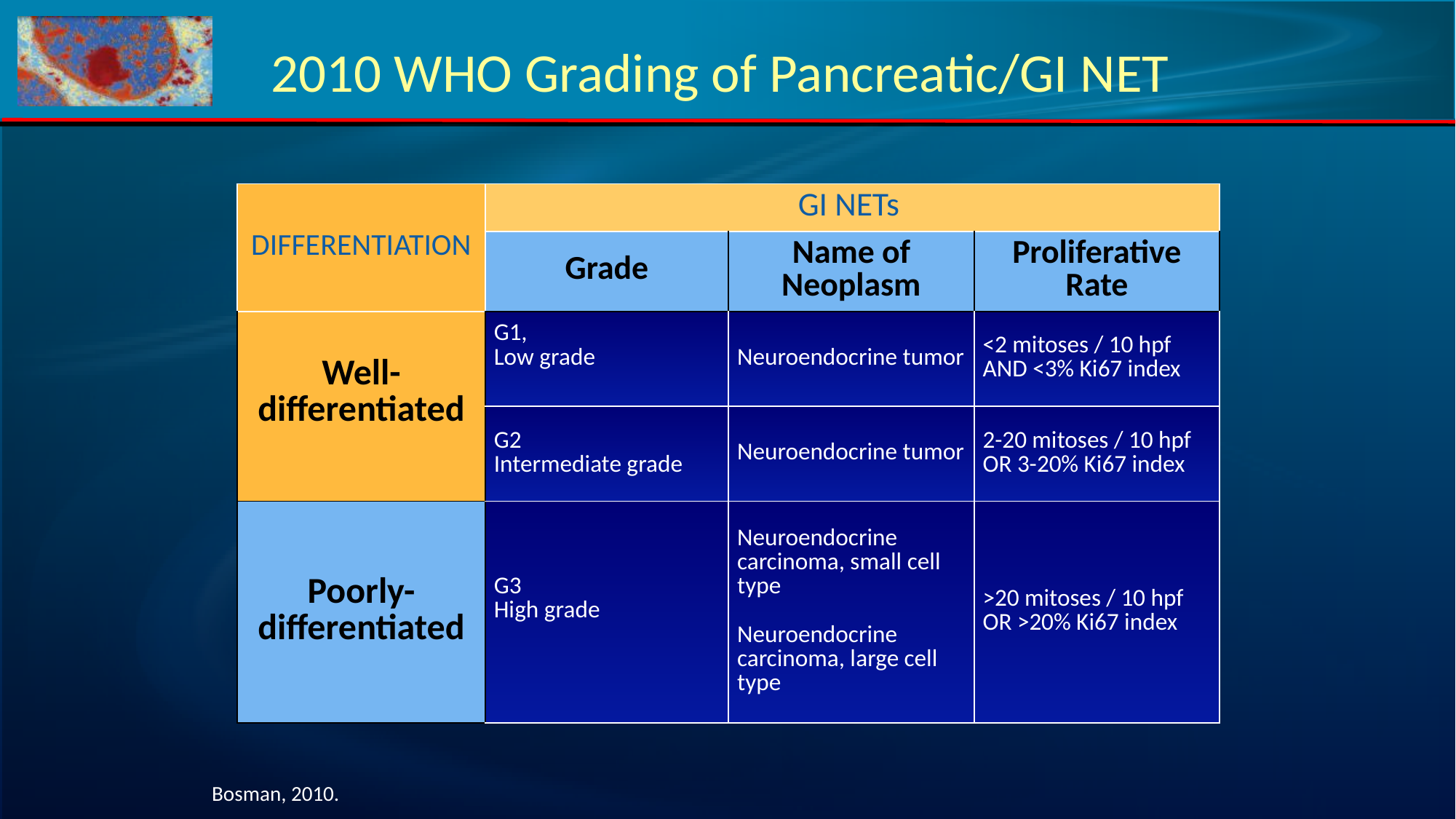

# 2010 WHO Grading of Pancreatic/GI NET
| DIFFERENTIATION | GI NETs |  |  |
| --- | --- | --- | --- |
|  | Grade | Name of Neoplasm | Proliferative Rate |
| Well-differentiated | G1, Low grade | Neuroendocrine tumor | <2 mitoses / 10 hpf AND <3% Ki67 index |
|  | G2 Intermediate grade | Neuroendocrine tumor | 2-20 mitoses / 10 hpf OR 3-20% Ki67 index |
| Poorly- differentiated | G3 High grade | Neuroendocrine carcinoma, small cell type   Neuroendocrine carcinoma, large cell type | >20 mitoses / 10 hpf OR >20% Ki67 index |
Bosman, 2010.